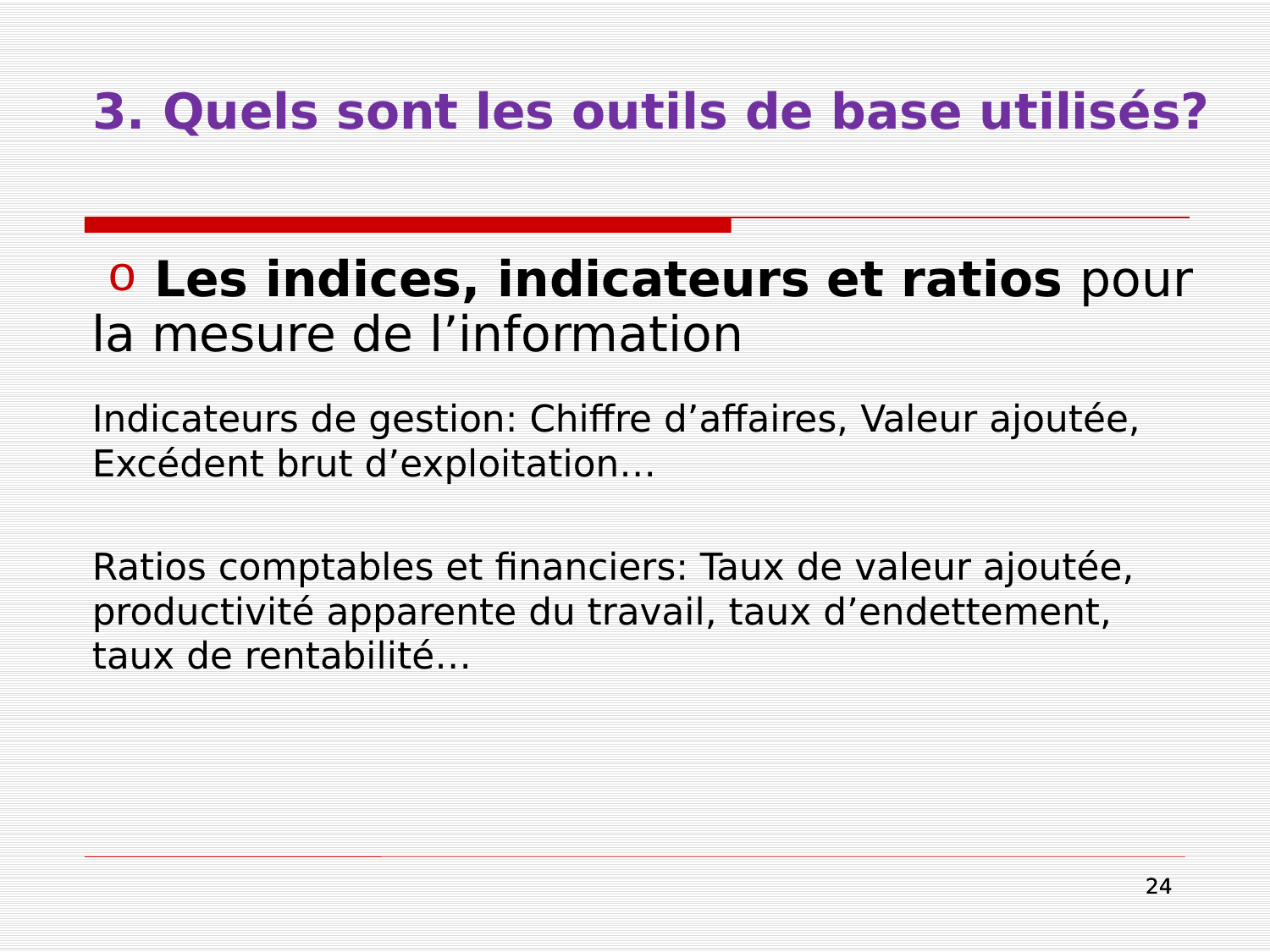

# 3. Quels sont les outils de base utilisés?
 Les indices, indicateurs et ratios pour la mesure de l’information
Indicateurs de gestion: Chiffre d’affaires, Valeur ajoutée, Excédent brut d’exploitation…

Ratios comptables et financiers: Taux de valeur ajoutée, productivité apparente du travail, taux d’endettement, taux de rentabilité…

24
24